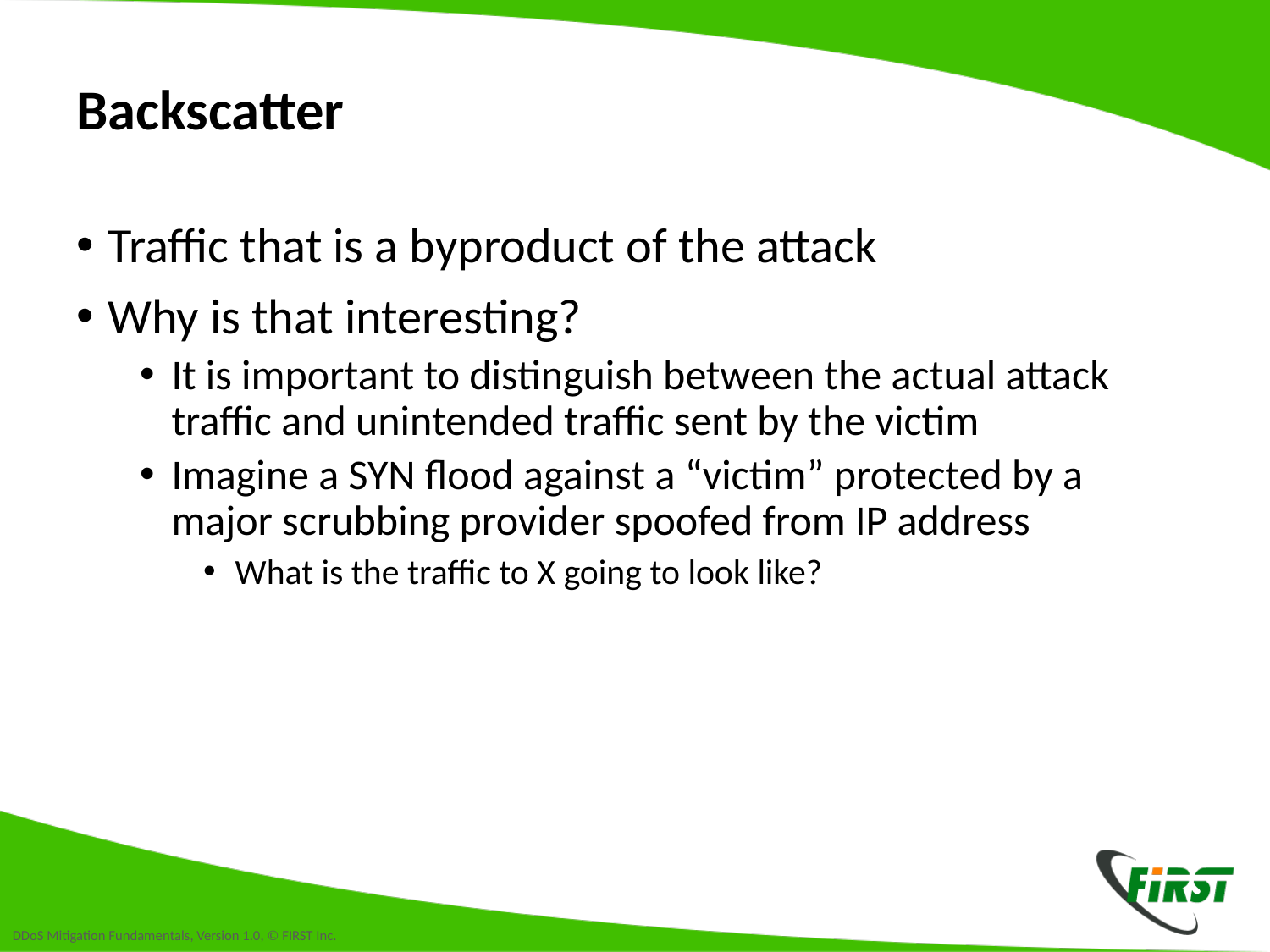

# Backscatter
Traffic that is a byproduct of the attack
Why is that interesting?
It is important to distinguish between the actual attack traffic and unintended traffic sent by the victim
Imagine a SYN flood against a “victim” protected by a major scrubbing provider spoofed from IP address
What is the traffic to X going to look like?